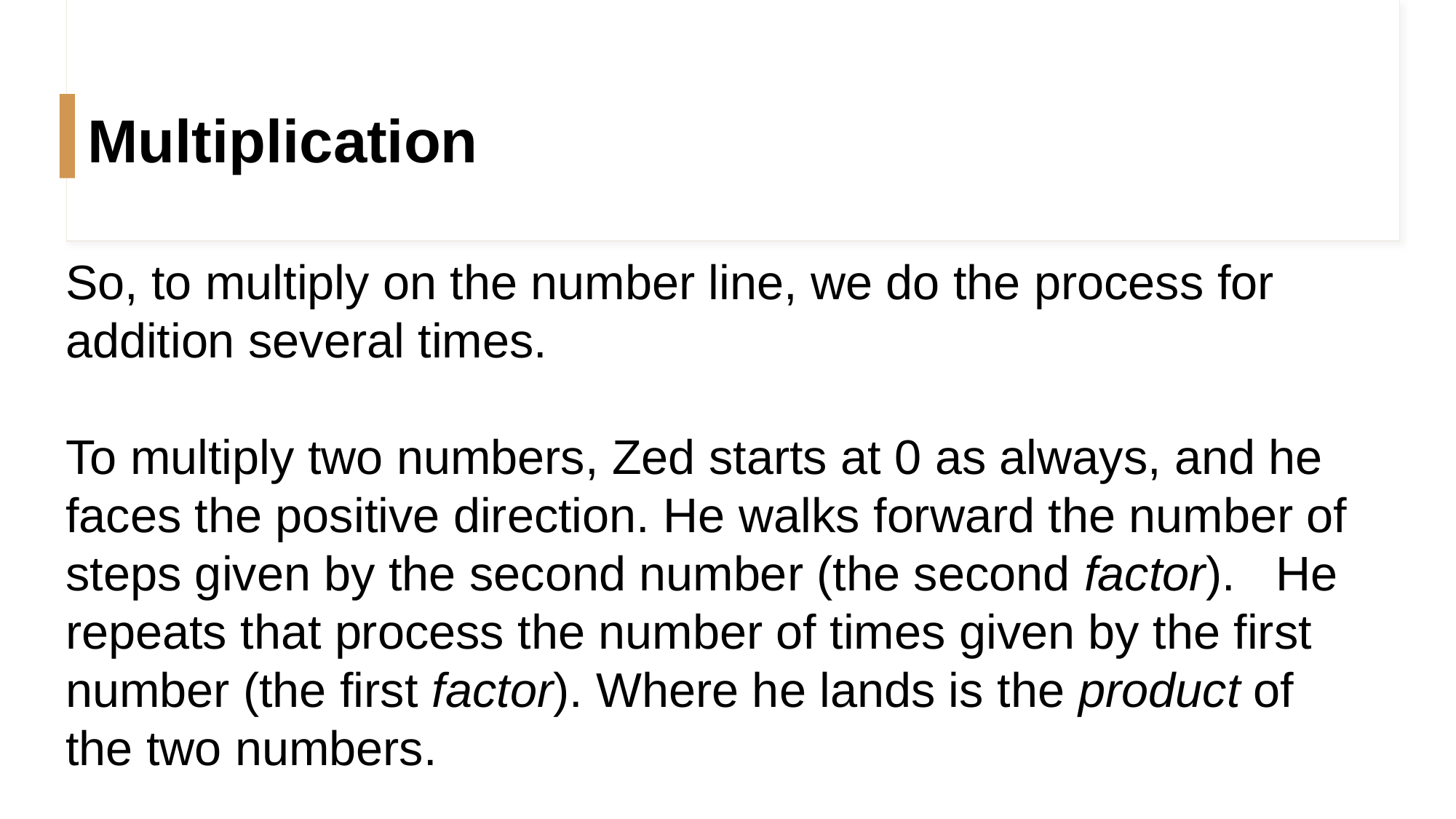

# Multiplication
So, to multiply on the number line, we do the process for addition several times.

To multiply two numbers, Zed starts at 0 as always, and he faces the positive direction. He walks forward the number of steps given by the second number (the second factor).   He repeats that process the number of times given by the first number (the first factor). Where he lands is the product of the two numbers.